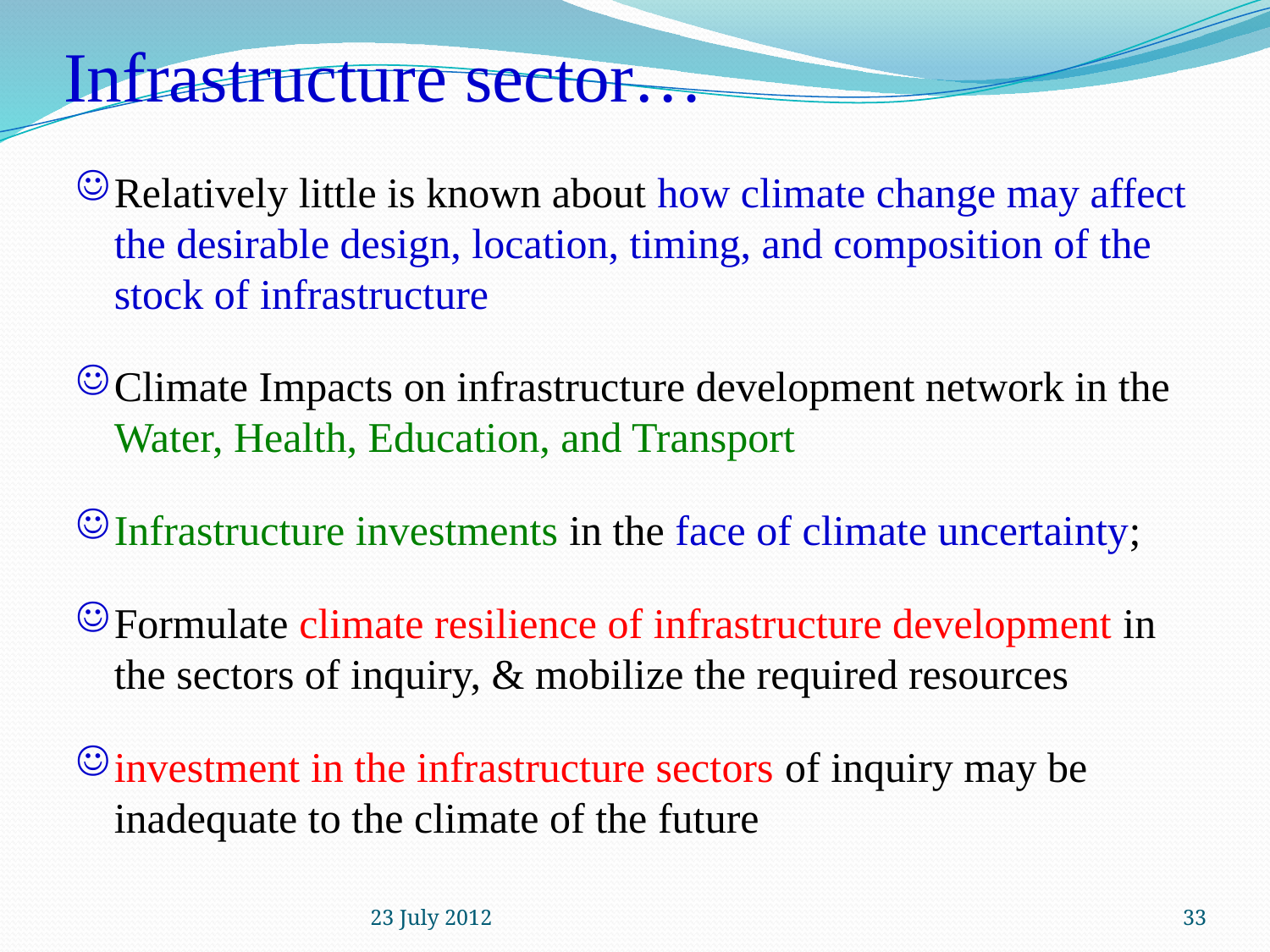

# Infrastructure sector…
Relatively little is known about how climate change may affect the desirable design, location, timing, and composition of the stock of infrastructure
Climate Impacts on infrastructure development network in the Water, Health, Education, and Transport
Infrastructure investments in the face of climate uncertainty;
Formulate climate resilience of infrastructure development in the sectors of inquiry, & mobilize the required resources
investment in the infrastructure sectors of inquiry may be inadequate to the climate of the future
23 July 2012
33